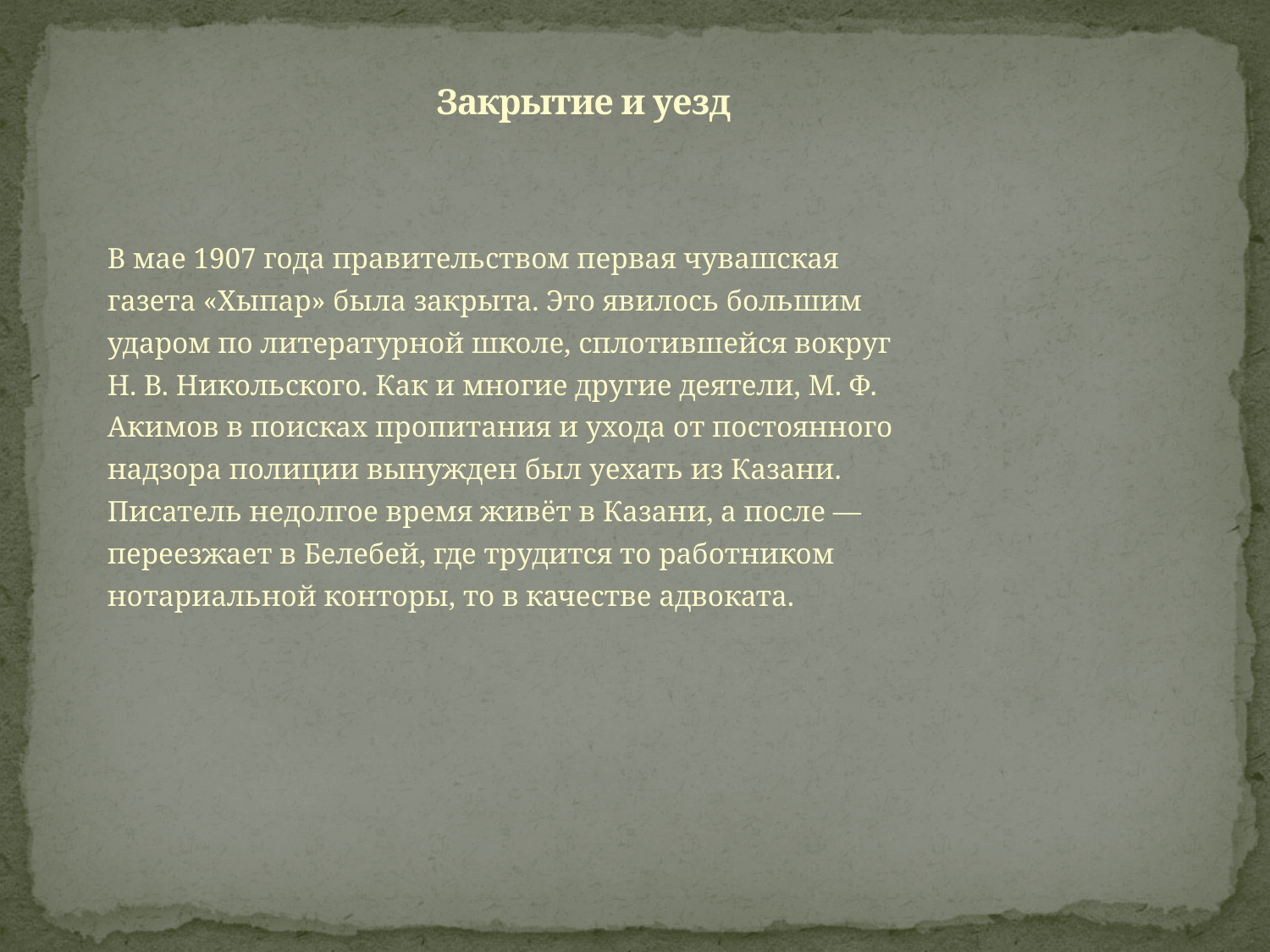

# Закрытие и уезд
В мае 1907 года правительством первая чувашская газета «Хыпар» была закрыта. Это явилось большим ударом по литературной школе, сплотившейся вокруг Н. В. Никольского. Как и многие другие деятели, М. Ф. Акимов в поисках пропитания и ухода от постоянного надзора полиции вынужден был уехать из Казани. Писатель недолгое время живёт в Казани, а после — переезжает в Белебей, где трудится то работником нотариальной конторы, то в качестве адвоката.